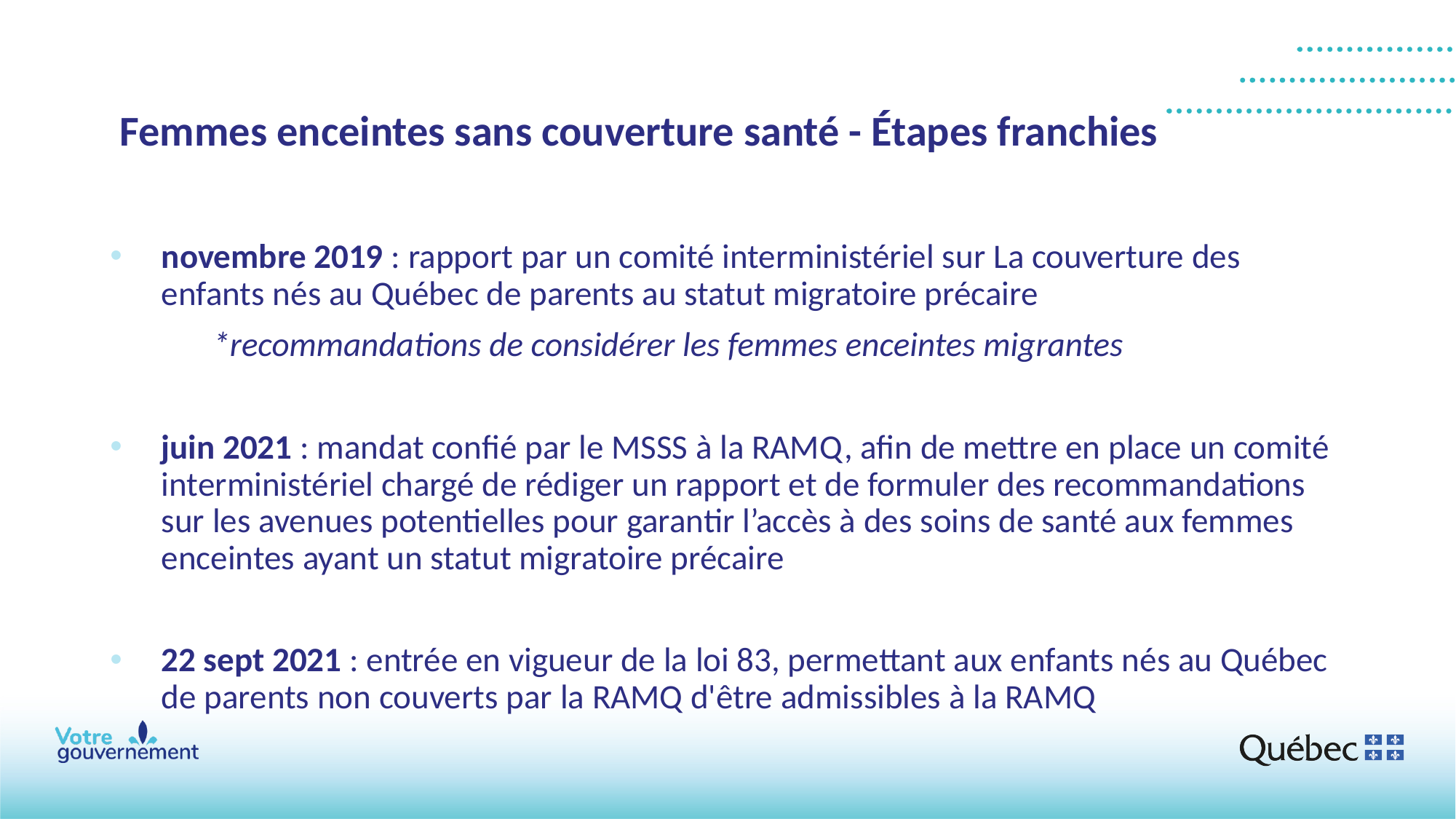

# Femmes enceintes sans couverture santé - Étapes franchies

novembre 2019 : rapport par un comité interministériel sur La couverture des enfants nés au Québec de parents au statut migratoire précaire
	*recommandations de considérer les femmes enceintes migrantes

juin 2021 : mandat confié par le MSSS à la RAMQ, afin de mettre en place un comité interministériel chargé de rédiger un rapport et de formuler des recommandations sur les avenues potentielles pour garantir l’accès à des soins de santé aux femmes enceintes ayant un statut migratoire précaire

22 sept 2021 : entrée en vigueur de la loi 83, permettant aux enfants nés au Québec de parents non couverts par la RAMQ d'être admissibles à la RAMQ